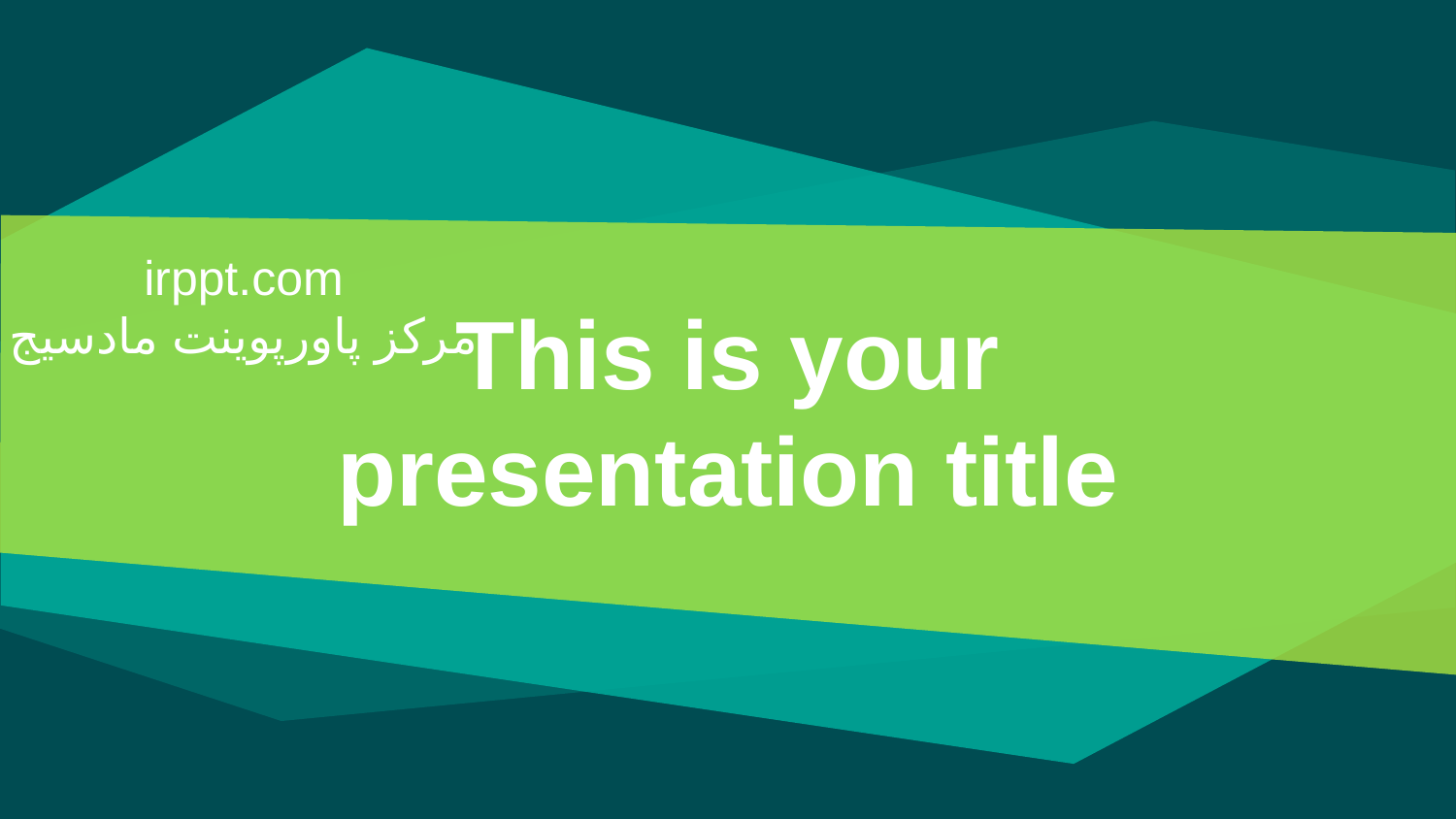

irppt.com
مرکز پاورپوینت مادسیج
# This is your presentation title